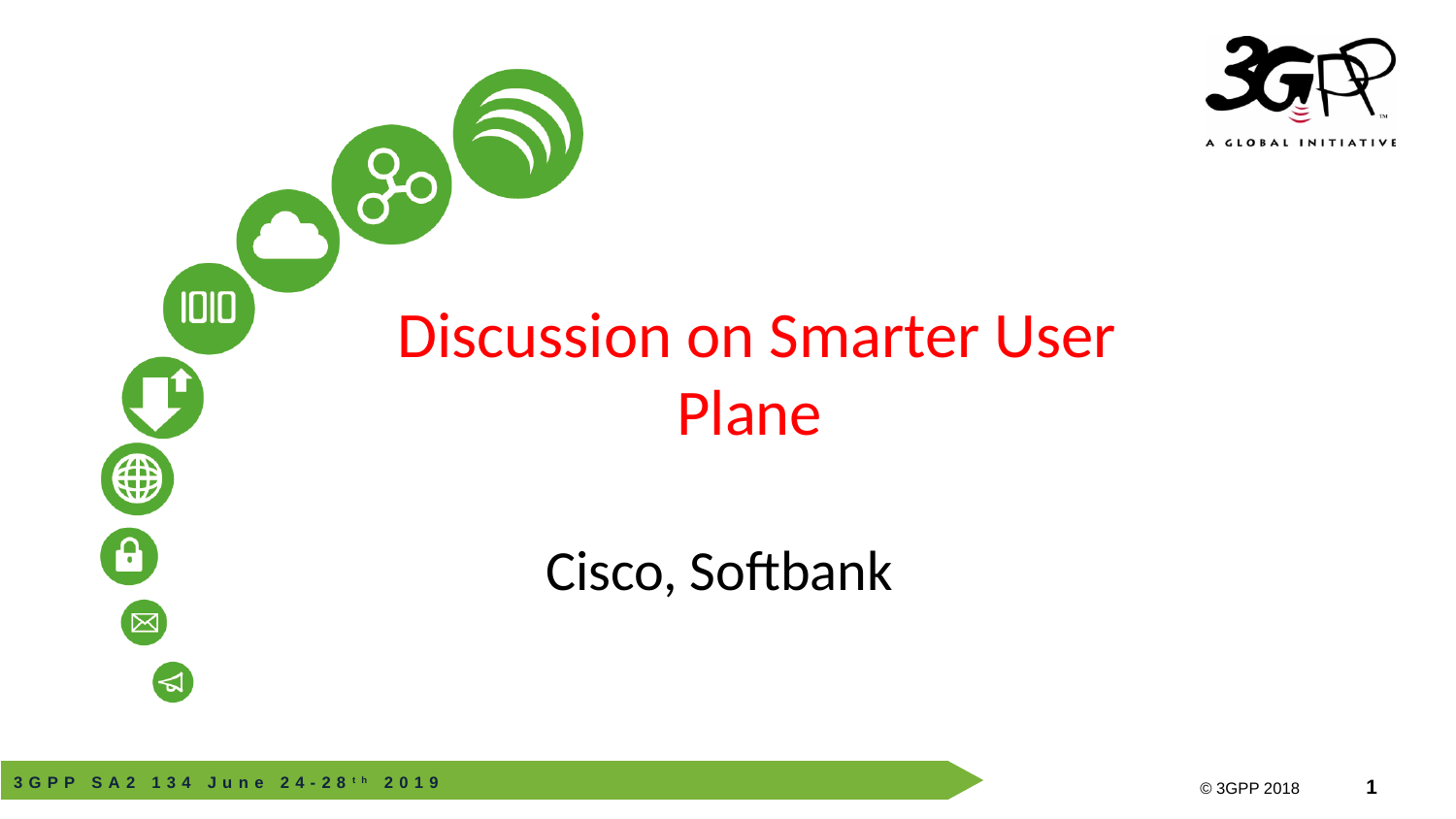

# Discussion on Smarter User Plane
Cisco, Softbank